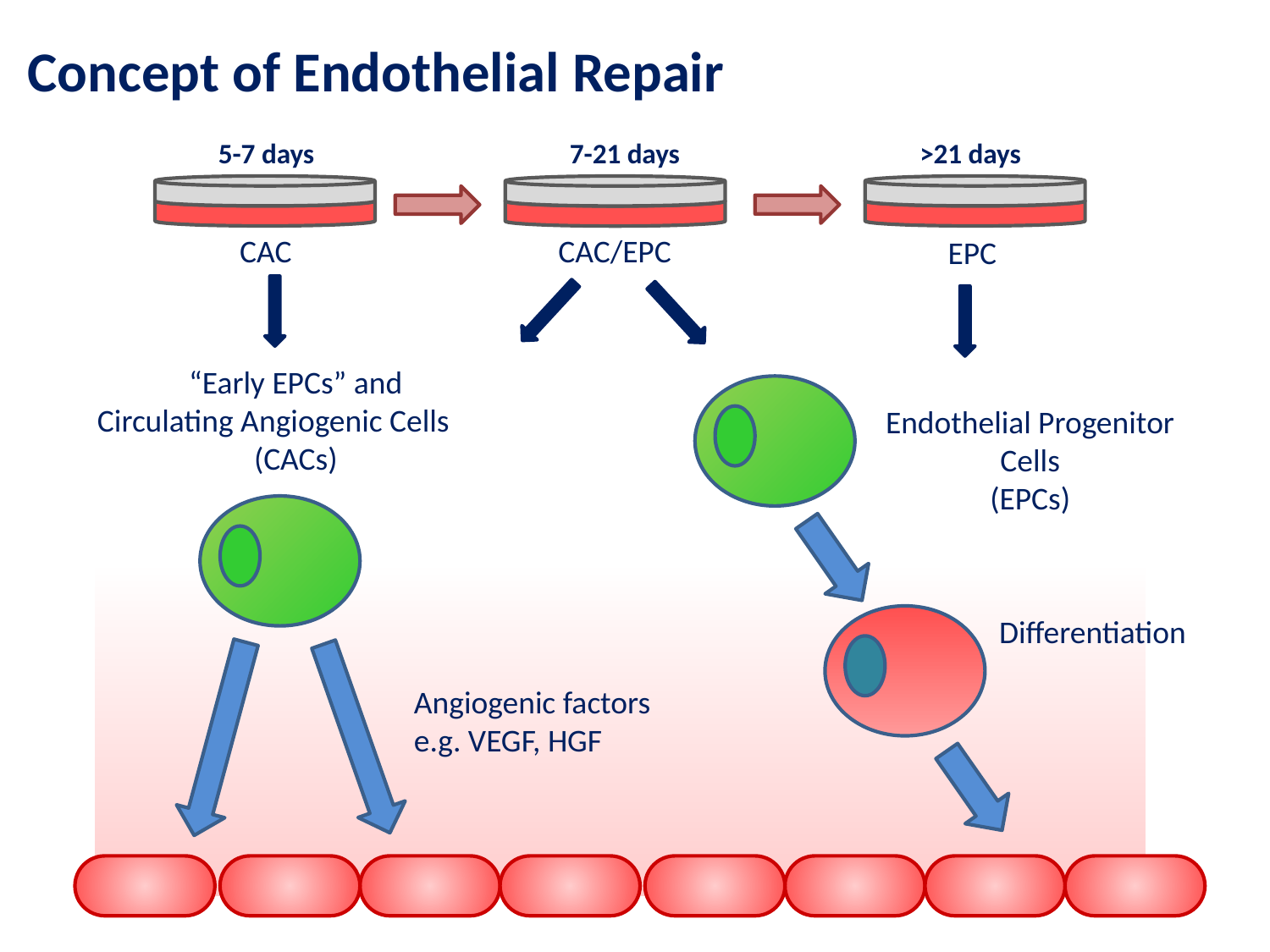

# Concept of Endothelial Repair
5-7 days
7-21 days
>21 days

CAC
CAC/EPC
EPC

“Early EPCs” and
Circulating Angiogenic Cells
(CACs)

Endothelial Progenitor Cells
(EPCs)

Differentiation

Angiogenic factors
e.g. VEGF, HGF